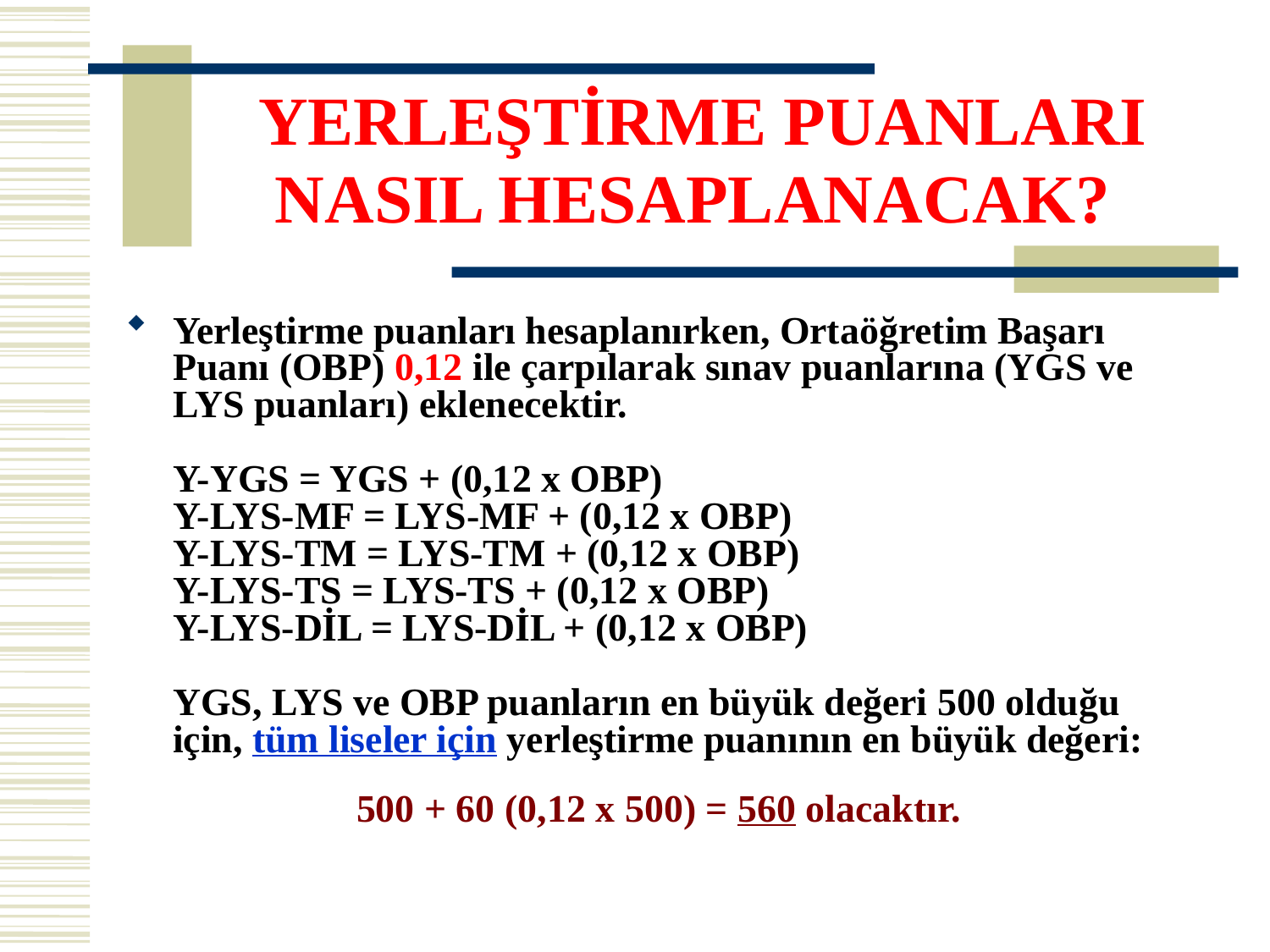

# YERLEŞTİRME PUANLARI NASIL HESAPLANACAK?
Yerleştirme puanları hesaplanırken, Ortaöğretim Başarı Puanı (OBP) 0,12 ile çarpılarak sınav puanlarına (YGS ve LYS puanları) eklenecektir.
Y-YGS = YGS + (0,12 x OBP)
Y-LYS-MF = LYS-MF + (0,12 x OBP)
Y-LYS-TM = LYS-TM + (0,12 x OBP)
Y-LYS-TS = LYS-TS + (0,12 x OBP)
Y-LYS-DİL = LYS-DİL + (0,12 x OBP)
YGS, LYS ve OBP puanların en büyük değeri 500 olduğu için, tüm liseler için yerleştirme puanının en büyük değeri:

500 + 60 (0,12 x 500) = 560 olacaktır.